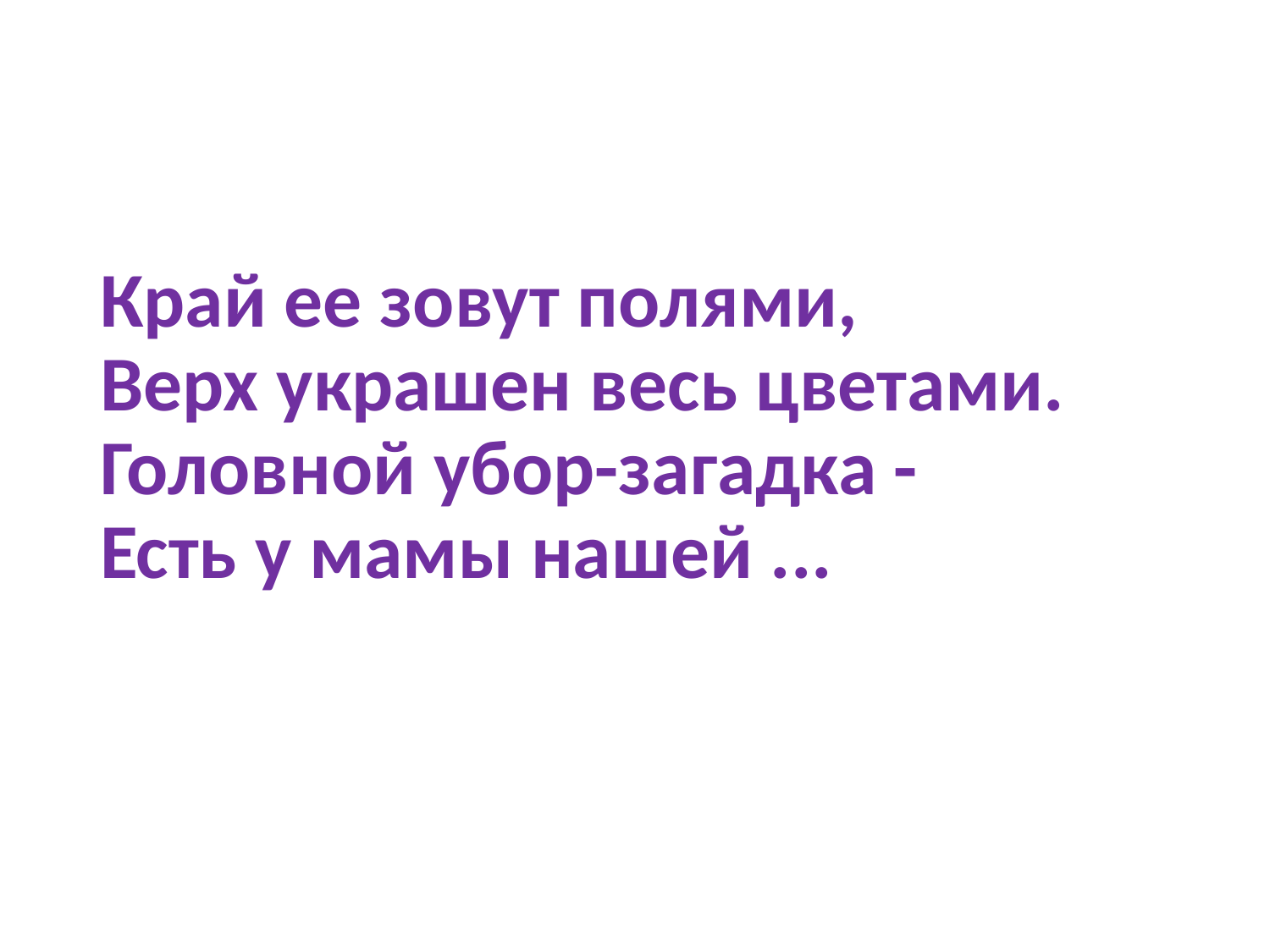

#
Край ее зовут полями,
Верх украшен весь цветами.
Головной убор-загадка -
Есть у мамы нашей ...